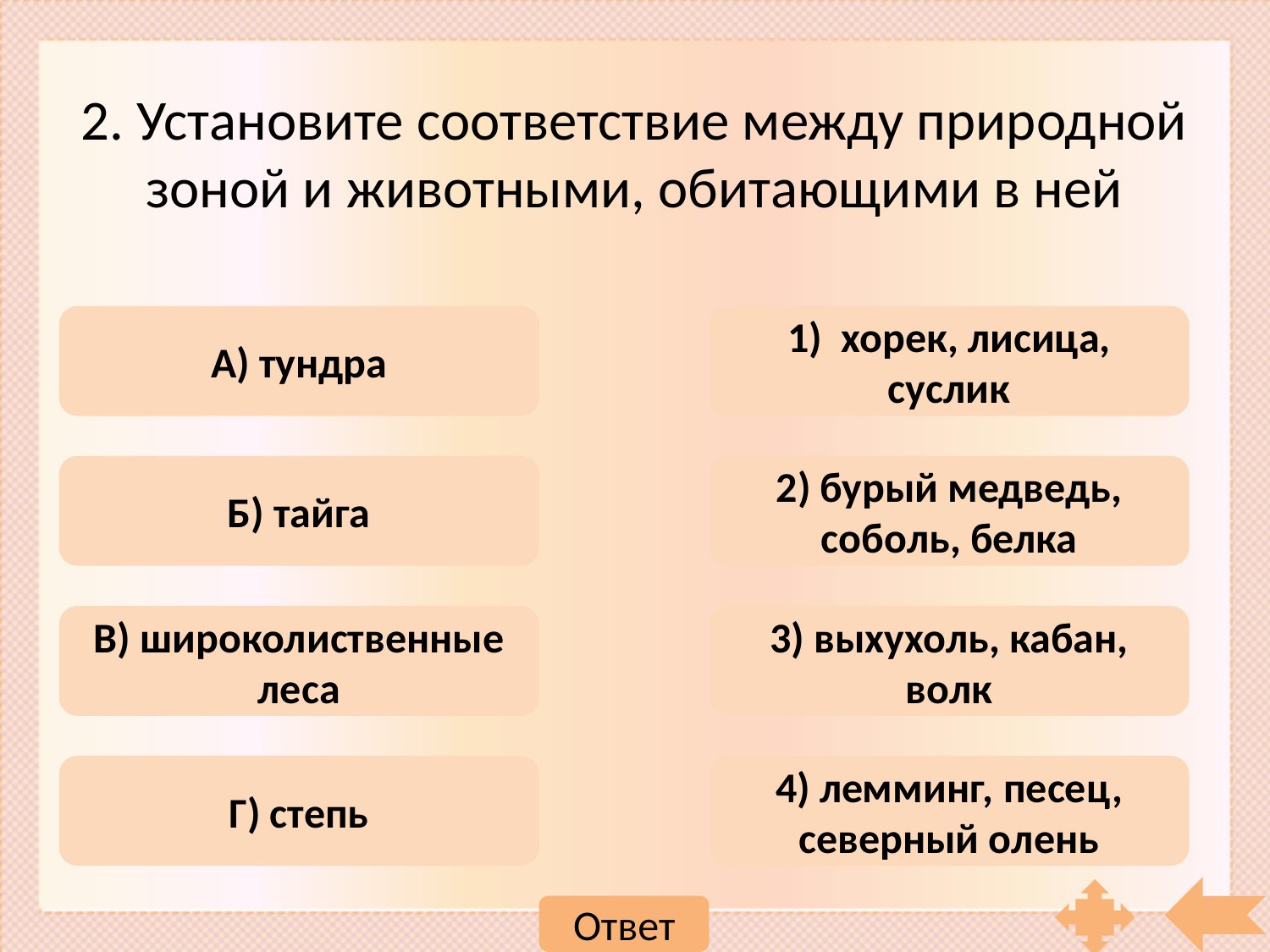

# 2. Установите соответствие между природной зоной и животными, обитающими в ней
А) тундра
1)  хорек, лисица, суслик
Б) тайга
2) бурый медведь, соболь, белка
В) широколиственные леса
3) выхухоль, кабан, волк
Г) степь
4) лемминг, песец, северный олень

Ответ